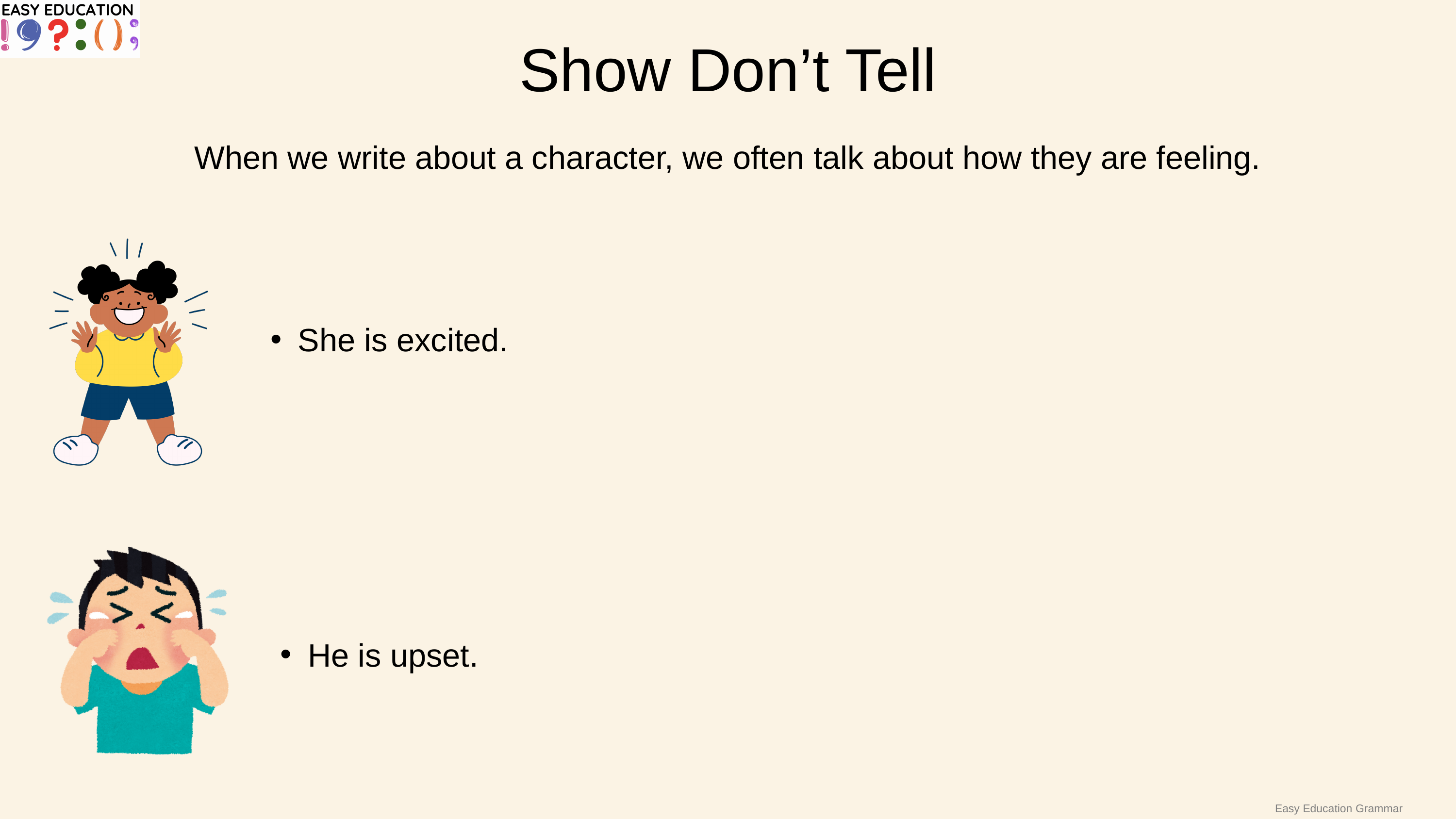

Show Don’t Tell
When we write about a character, we often talk about how they are feeling.

She is excited.

He is upset.